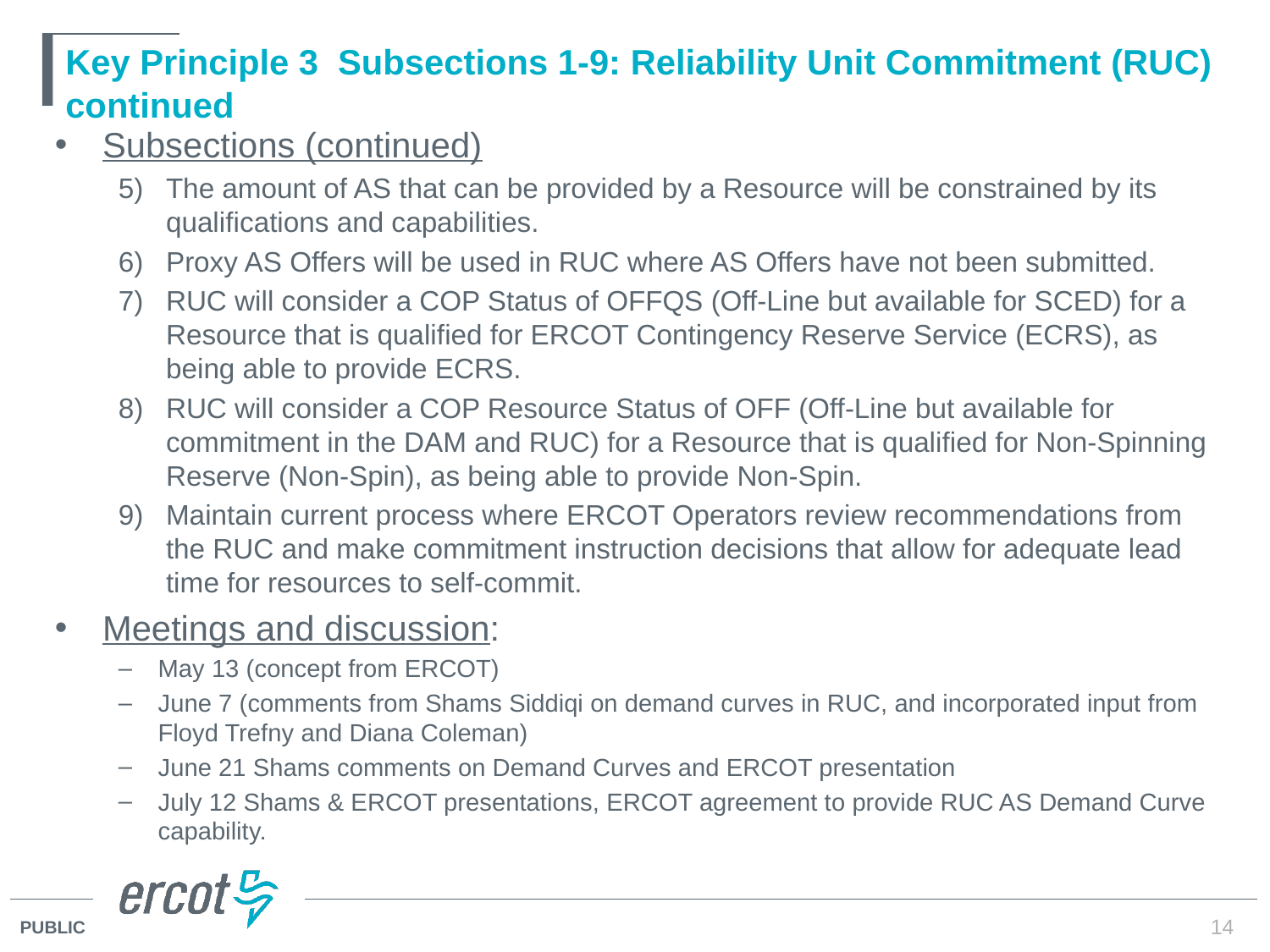

# Key Principle 3  Subsections 1-9: Reliability Unit Commitment (RUC) continued
Subsections (continued)
The amount of AS that can be provided by a Resource will be constrained by its qualifications and capabilities.
Proxy AS Offers will be used in RUC where AS Offers have not been submitted.
RUC will consider a COP Status of OFFQS (Off-Line but available for SCED) for a Resource that is qualified for ERCOT Contingency Reserve Service (ECRS), as being able to provide ECRS.
RUC will consider a COP Resource Status of OFF (Off-Line but available for commitment in the DAM and RUC) for a Resource that is qualified for Non-Spinning Reserve (Non-Spin), as being able to provide Non-Spin.
Maintain current process where ERCOT Operators review recommendations from the RUC and make commitment instruction decisions that allow for adequate lead time for resources to self-commit.
Meetings and discussion:
May 13 (concept from ERCOT)
June 7 (comments from Shams Siddiqi on demand curves in RUC, and incorporated input from Floyd Trefny and Diana Coleman)
June 21 Shams comments on Demand Curves and ERCOT presentation
July 12 Shams & ERCOT presentations, ERCOT agreement to provide RUC AS Demand Curve capability.

14